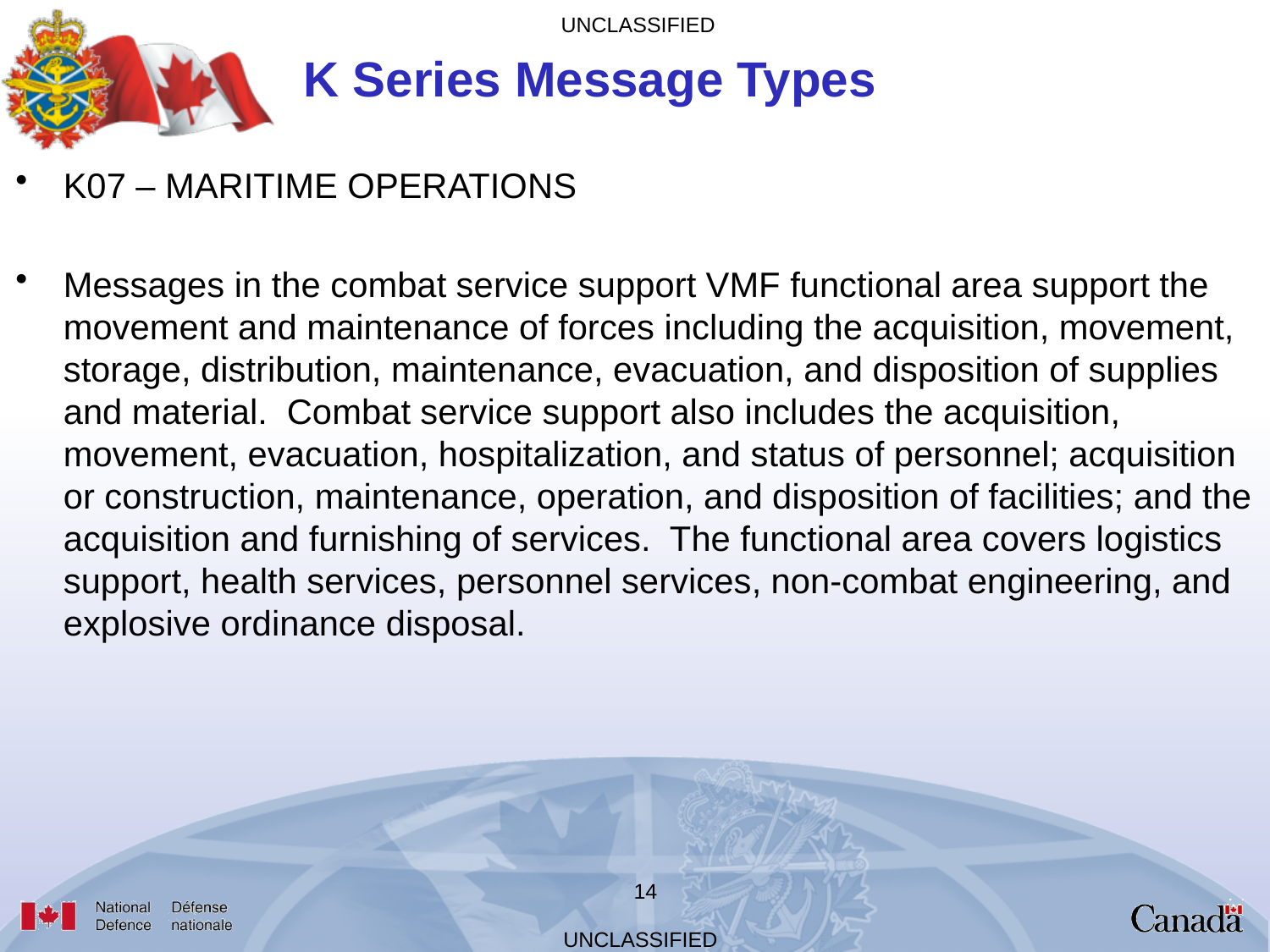

# K Series Message Types
K07 – MARITIME OPERATIONS

Messages in the combat service support VMF functional area support the movement and maintenance of forces including the acquisition, movement, storage, distribution, maintenance, evacuation, and disposition of supplies and material.  Combat service support also includes the acquisition, movement, evacuation, hospitalization, and status of personnel; acquisition or construction, maintenance, operation, and disposition of facilities; and the acquisition and furnishing of services.  The functional area covers logistics support, health services, personnel services, non-combat engineering, and explosive ordinance disposal.